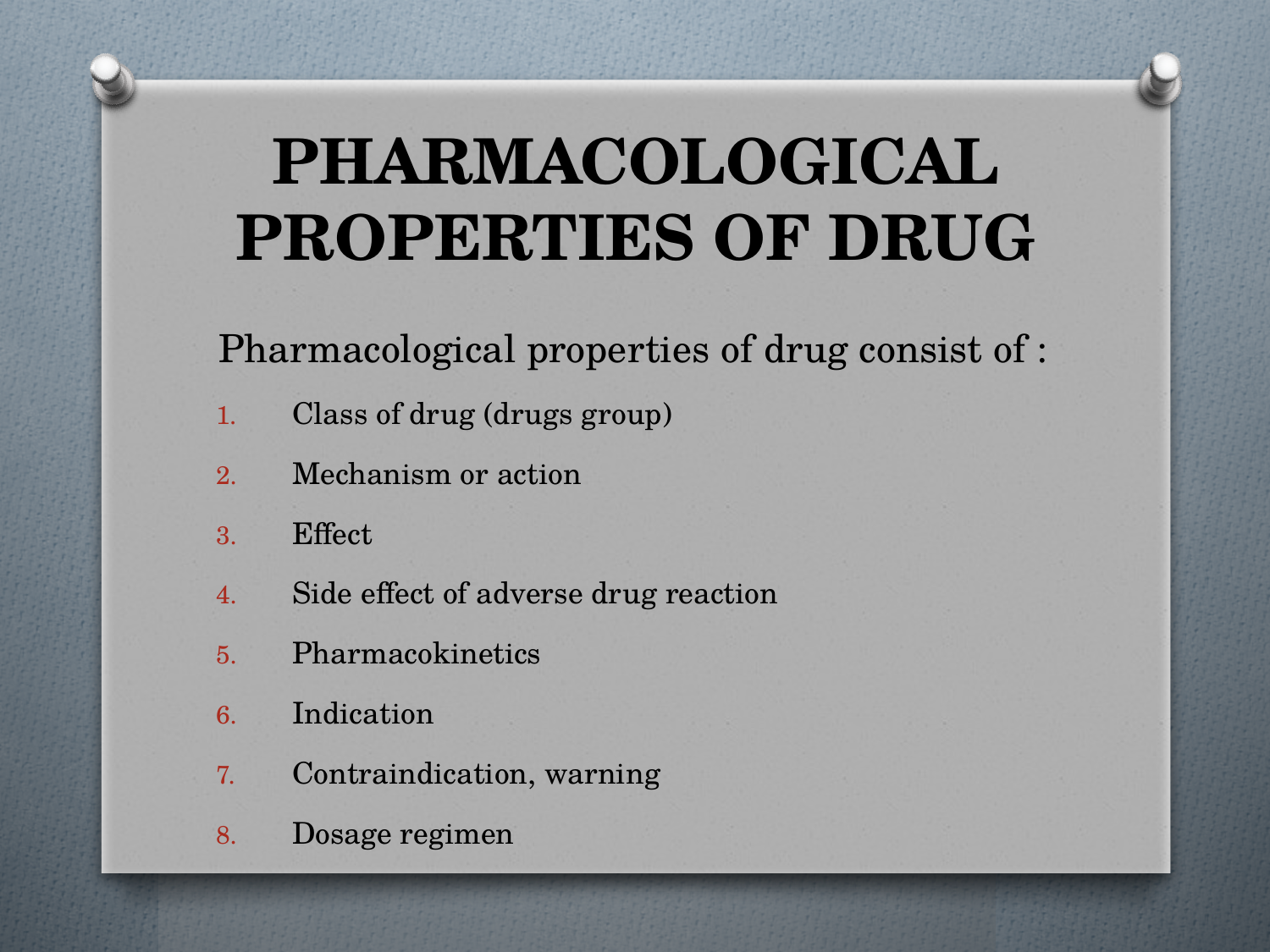

# PHARMACOLOGICAL PROPERTIES OF DRUG
Pharmacological properties of drug consist of :
Class of drug (drugs group)
Mechanism or action
Effect
Side effect of adverse drug reaction
Pharmacokinetics
Indication
Contraindication, warning
Dosage regimen